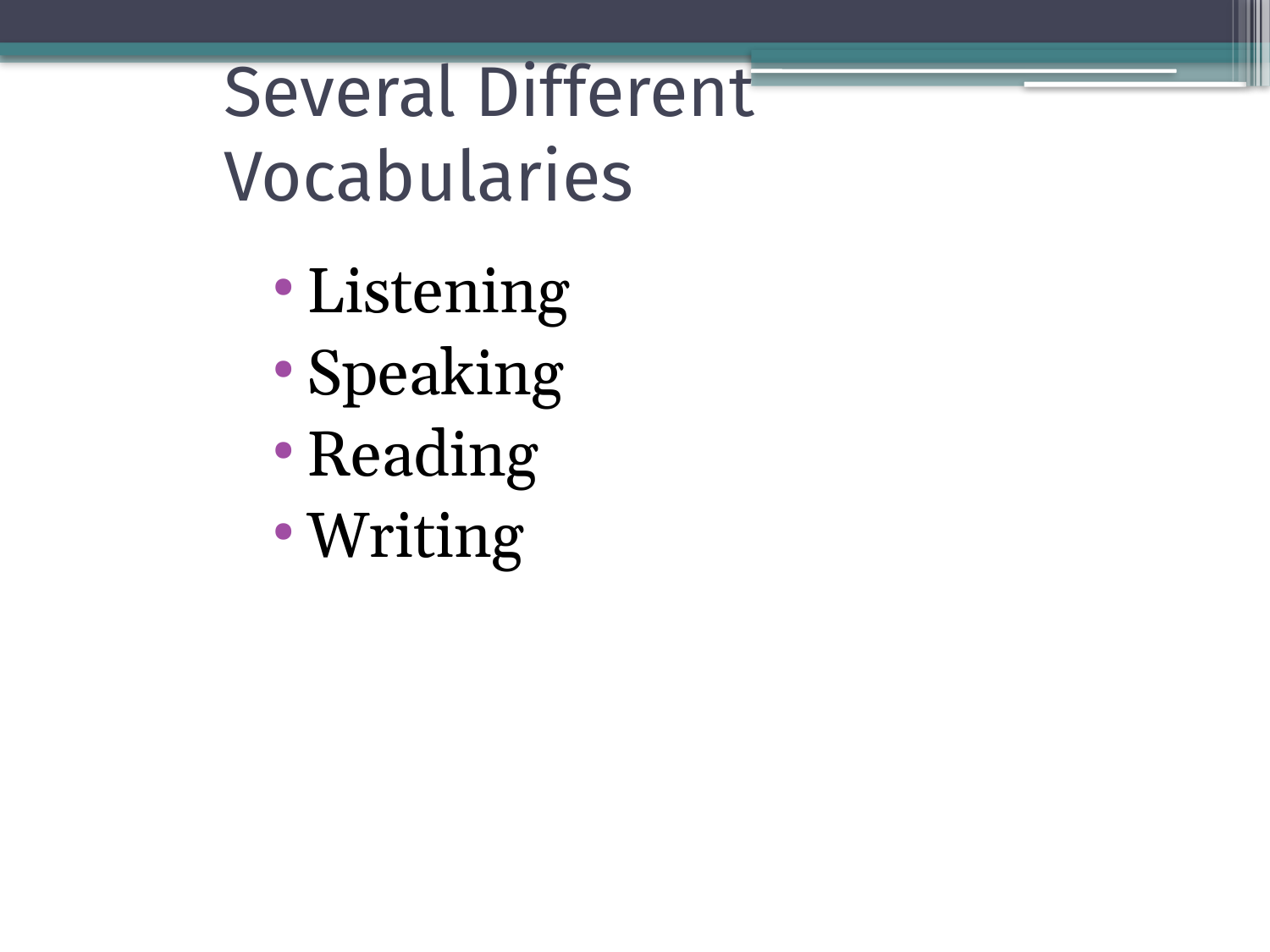

# Several Different Vocabularies
Listening
Speaking
Reading
Writing